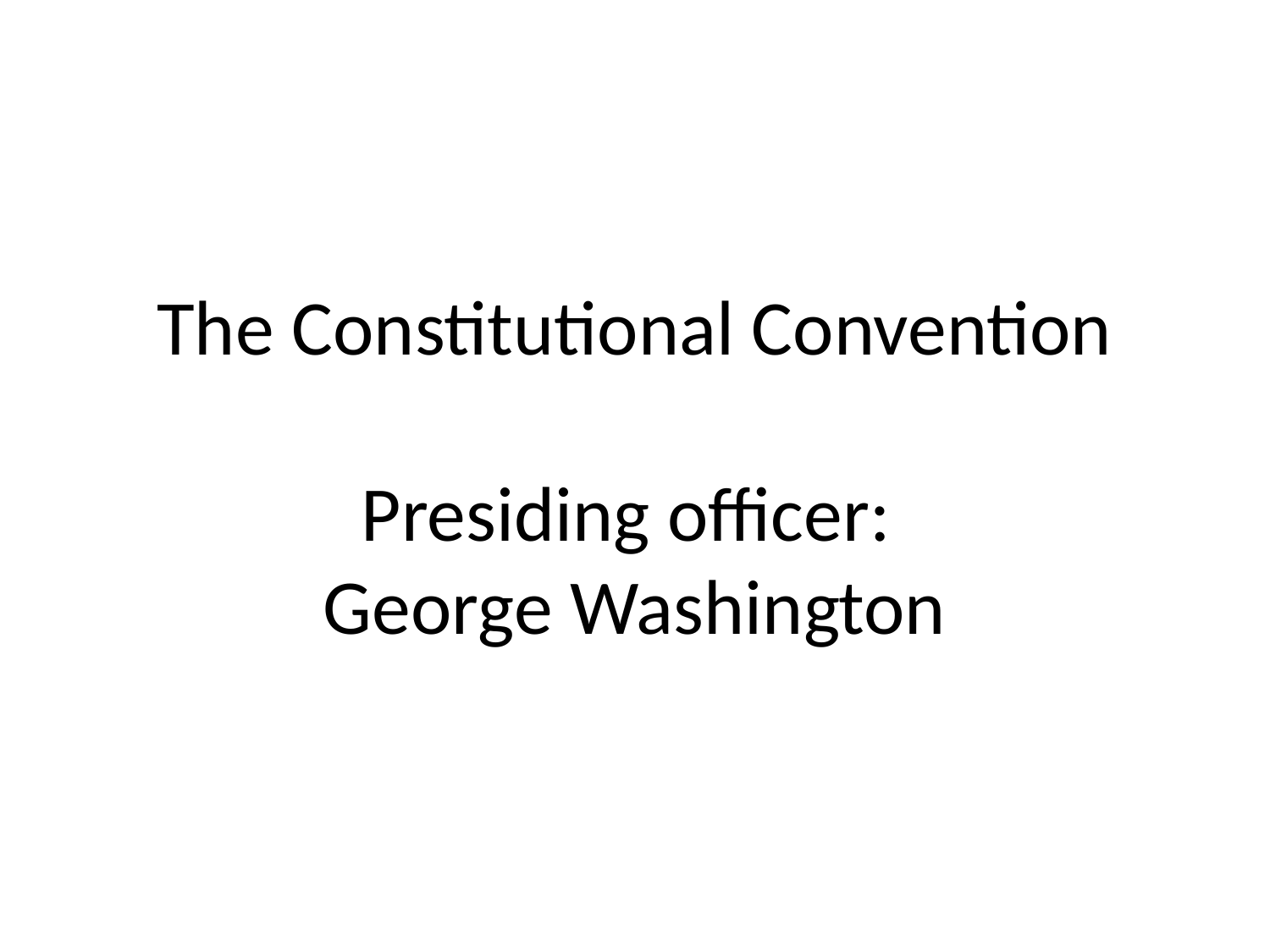

# The Constitutional Convention Presiding officer: George Washington